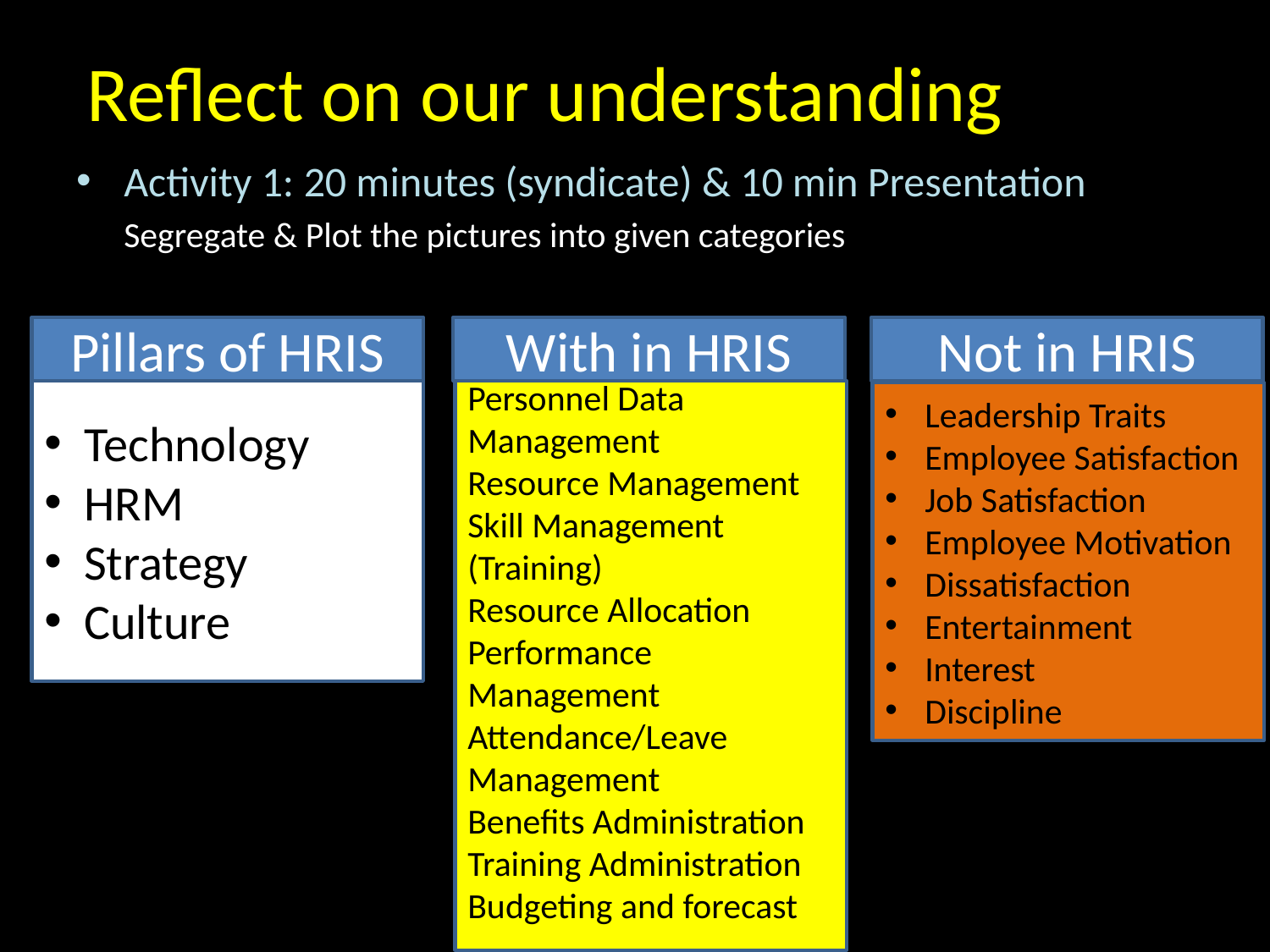

Reflect on our understanding
Activity 1: 20 minutes (syndicate) & 10 min Presentation
	Segregate & Plot the pictures into given categories
Pillars of HRIS
With in HRIS
Not in HRIS
Technology
HRM
Strategy
Culture

Personnel Data Management
Resource Management
Skill Management (Training)
Resource Allocation
Performance Management
Attendance/Leave Management
Benefits Administration
Training Administration
Budgeting and forecast

Leadership Traits
Employee Satisfaction
Job Satisfaction
Employee Motivation
Dissatisfaction
Entertainment
Interest
Discipline